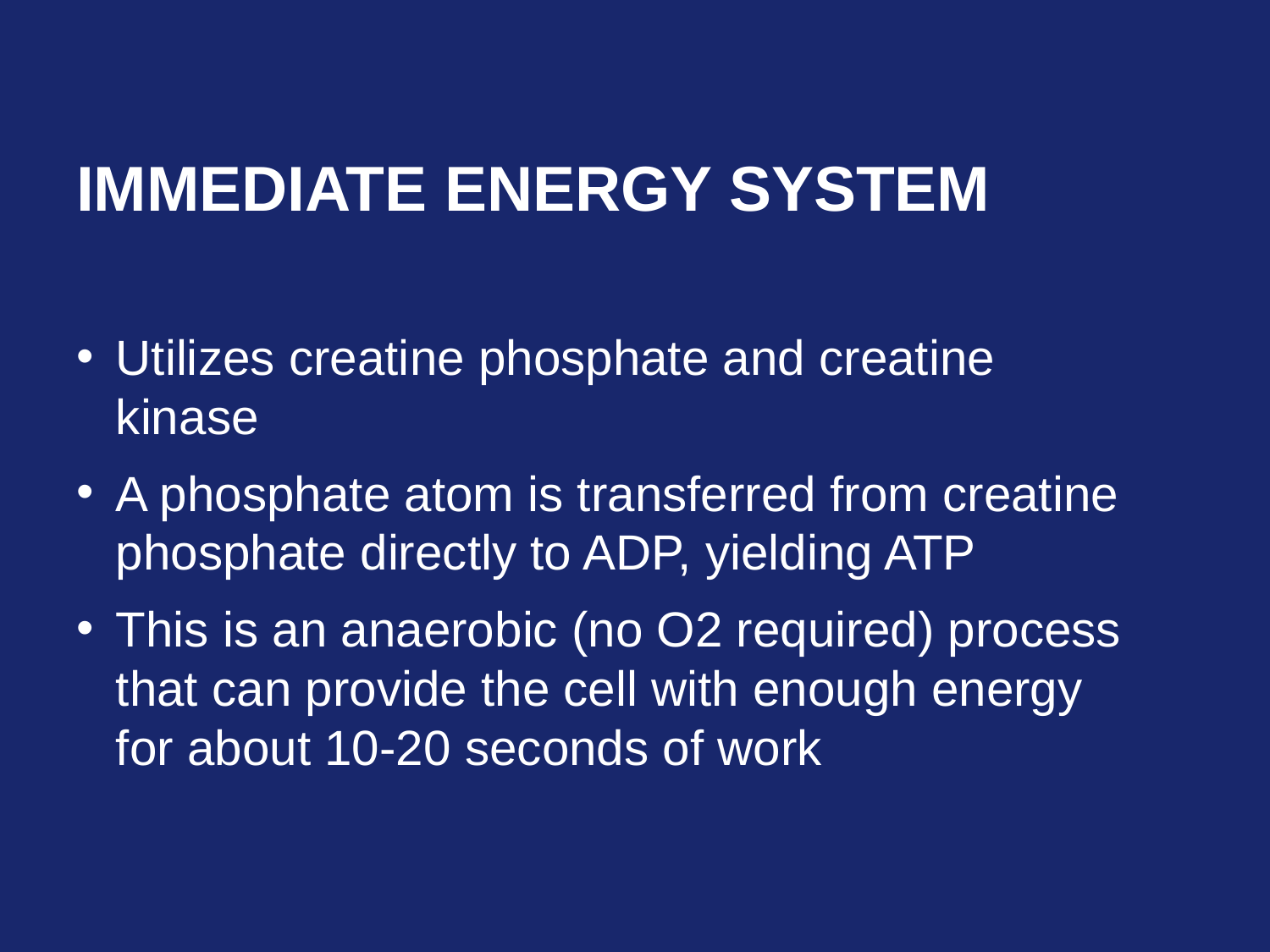

# Immediate Energy System
Utilizes creatine phosphate and creatine kinase
A phosphate atom is transferred from creatine phosphate directly to ADP, yielding ATP
This is an anaerobic (no O2 required) process that can provide the cell with enough energy for about 10-20 seconds of work